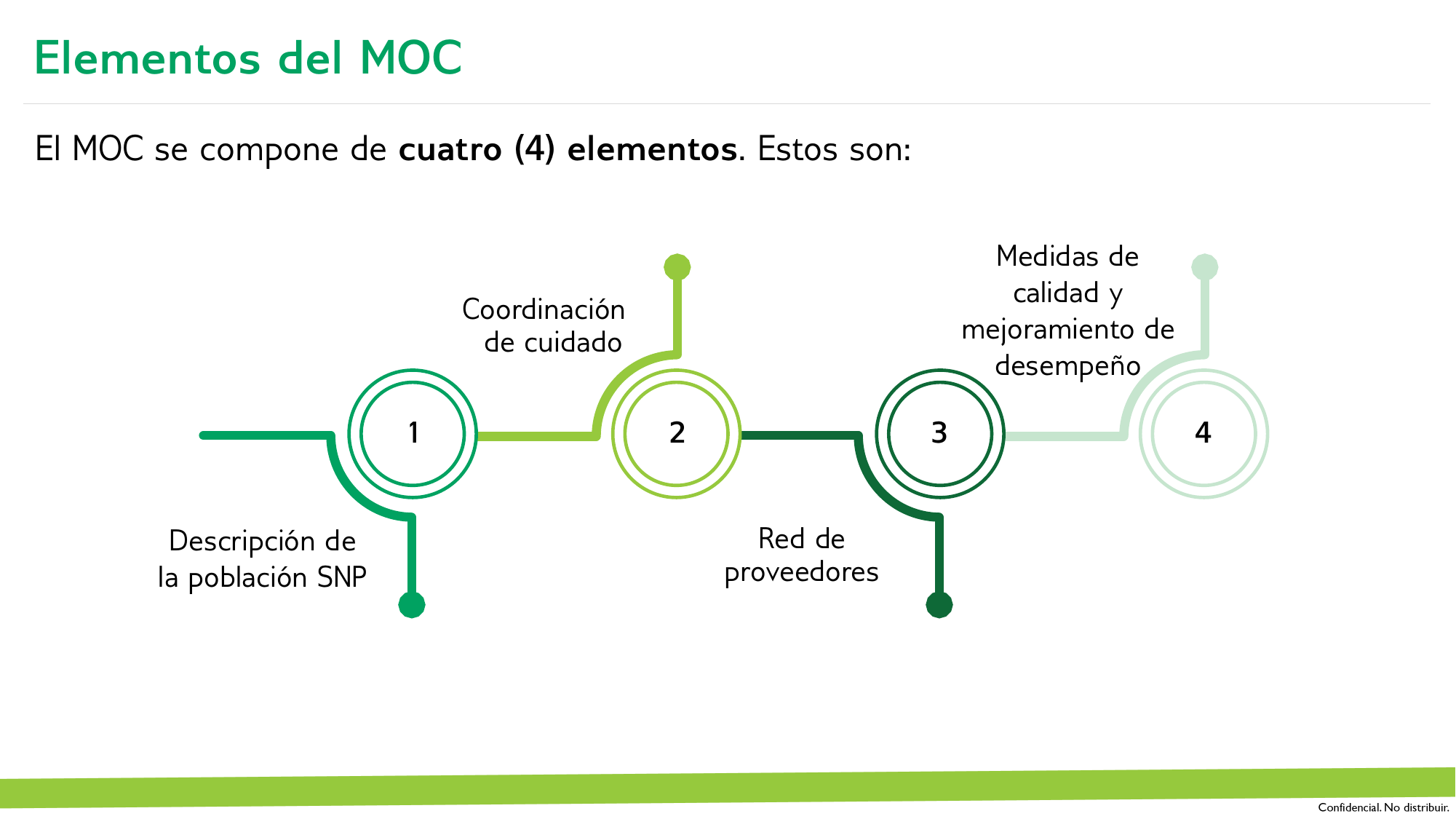

Elementos del MOC
El MOC se compone de cuatro (4) elementos. Estos son:
Medidas de calidad y mejoramiento de desempeño

Coordinación   de cuidado

1
2
3
4
Descripción de la población SNP
Red de proveedores